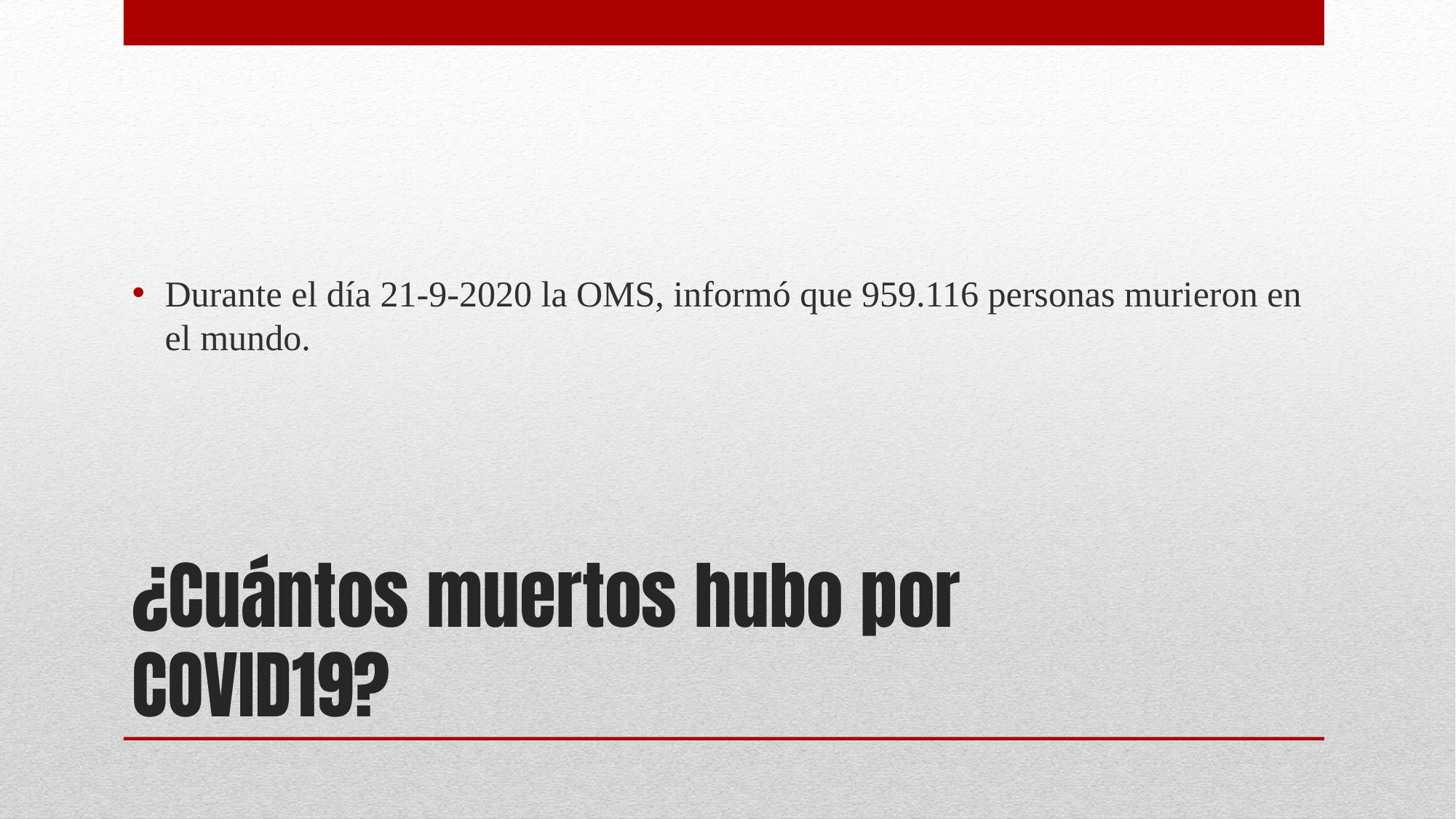

Durante el día 21-9-2020 la OMS, informó que 959.116 personas murieron en el mundo.
# ¿Cuántos muertos hubo por COVID19?